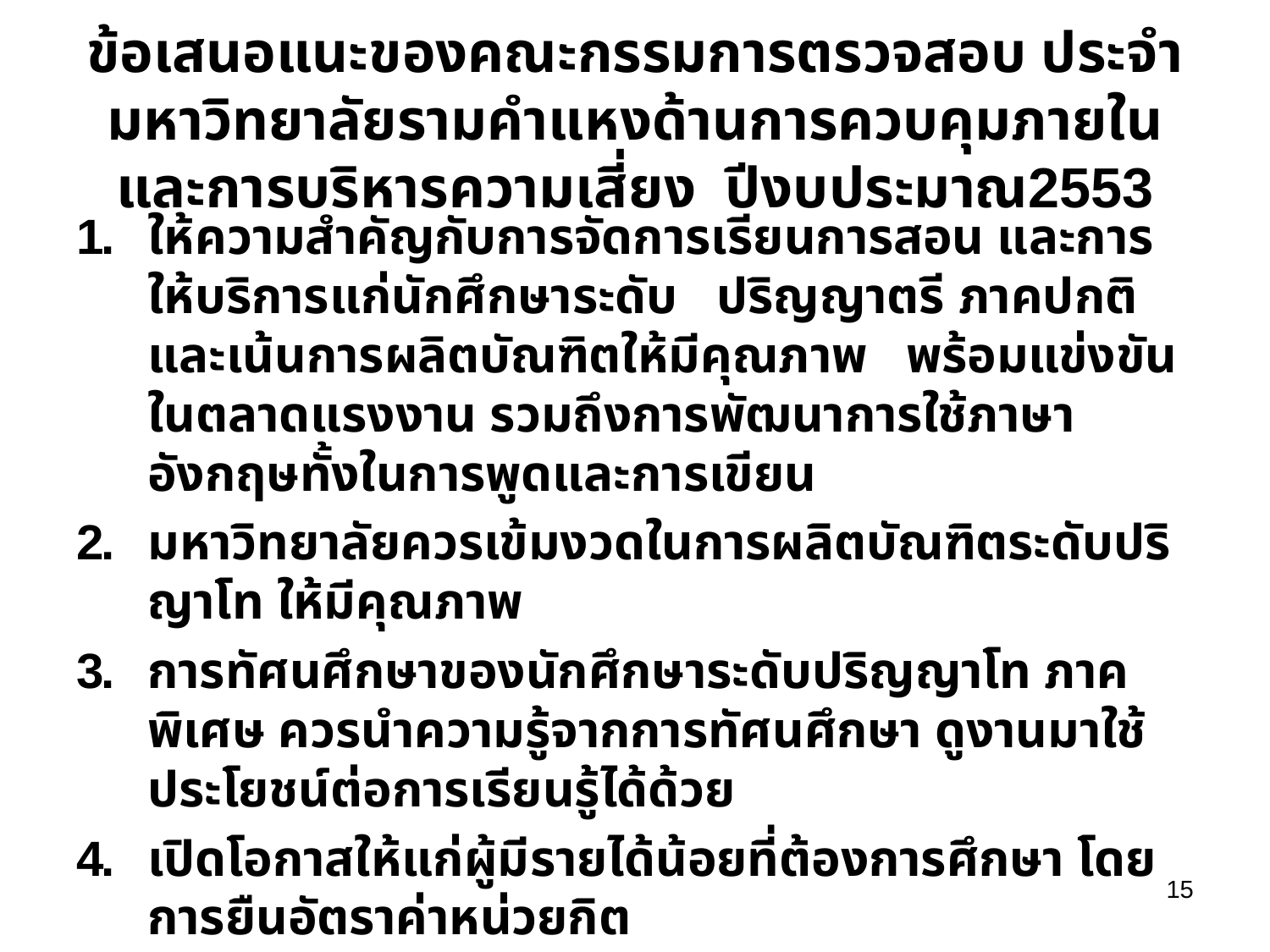

# ข้อเสนอแนะของคณะกรรมการตรวจสอบ ประจำมหาวิทยาลัยรามคำแหงด้านการควบคุมภายในและการบริหารความเสี่ยง  ปีงบประมาณ2553
ให้ความสำคัญกับการจัดการเรียนการสอน และการให้บริการแก่นักศึกษาระดับ   ปริญญาตรี ภาคปกติ และเน้นการผลิตบัณฑิตให้มีคุณภาพ   พร้อมแข่งขันในตลาดแรงงาน รวมถึงการพัฒนาการใช้ภาษาอังกฤษทั้งในการพูดและการเขียน
มหาวิทยาลัยควรเข้มงวดในการผลิตบัณฑิตระดับปริญาโท ให้มีคุณภาพ
การทัศนศึกษาของนักศึกษาระดับปริญญาโท ภาคพิเศษ ควรนำความรู้จากการทัศนศึกษา ดูงานมาใช้ประโยชน์ต่อการเรียนรู้ได้ด้วย
เปิดโอกาสให้แก่ผู้มีรายได้น้อยที่ต้องการศึกษา โดยการยืนอัตราค่าหน่วยกิต
ปรับปรุงตำราให้ทันสมัย นักศึกษาสามารถใช้ศึกษาด้วยตนเอง
6.	สถานที่จัดการเรียนการสอนนอกมหาวิทยาลัยรามคำแหง ควรมีความเหมาะสม
7.	มหาวิทยาลัยรามคำแหง ควรมีสถานีโทรทัศน์ของตนเอง เพื่อใช้เป็นสื่อในการสอน

15